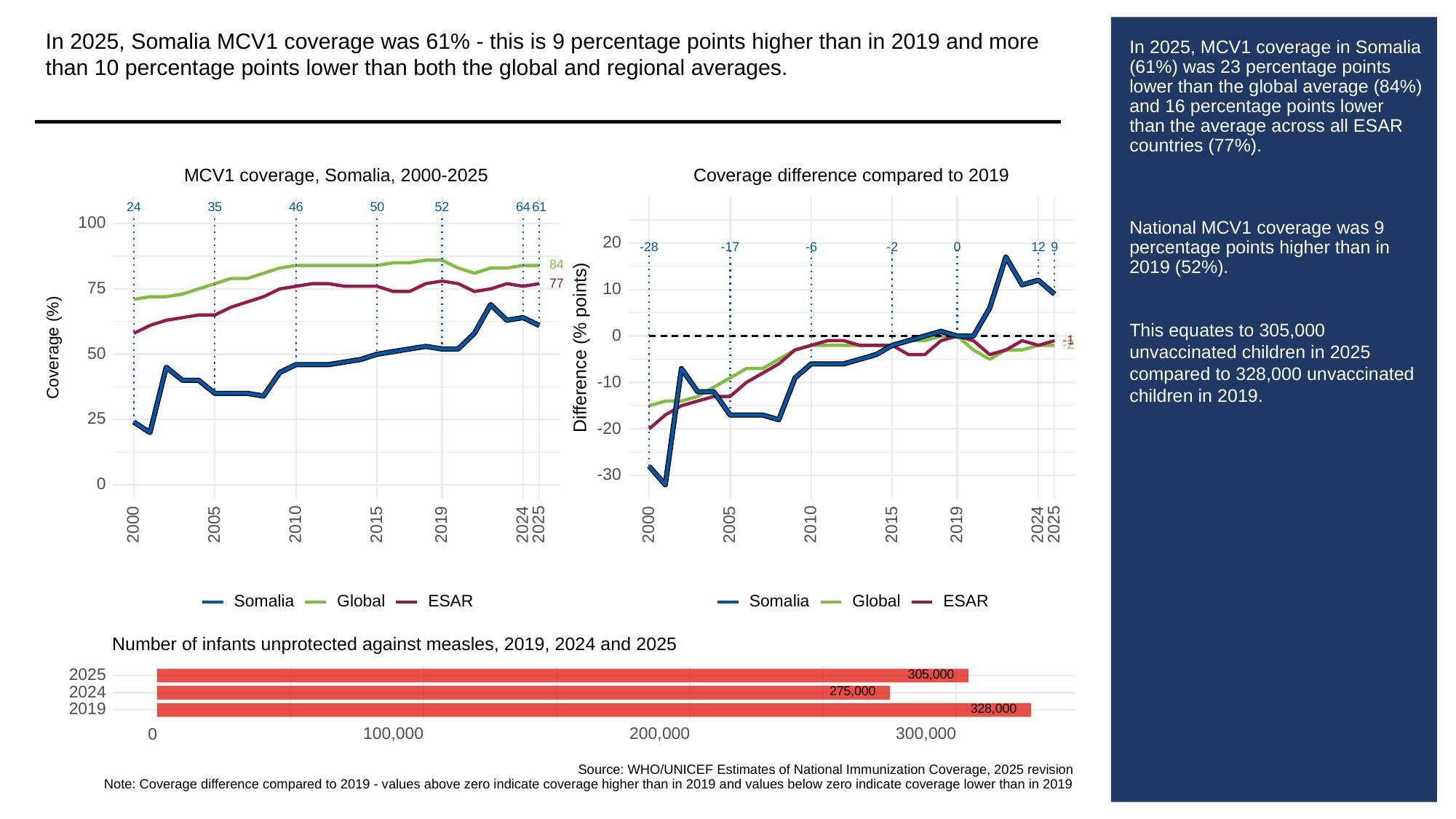

In 2025, Somalia MCV1 coverage was 61% - this is 9 percentage points higher than in 2019 and more than 10 percentage points lower than both the global and regional averages.
# In 2025, MCV1 coverage in Somalia (61%) was 23 percentage points lower than the global average (84%) and 16 percentage points lower than the average across all ESAR countries (77%).

National MCV1 coverage was 9 percentage points higher than in 2019 (52%).

This equates to 305,000 unvaccinated children in 2025 compared to 328,000 unvaccinated children in 2019.

MCV1 coverage, Somalia, 2000-2025
Coverage difference compared to 2019

35
46
50
52
64
61
24
100

20
-28
-6
0
9
-17
-2
12

84

77

75
10

0
-1

Difference (% points)
Coverage (%)
-2
50

-10

25

-20

-30

0

2000
2005
2010
2015
2019
2024
2025
2000
2005
2010
2015
2019
2024
2025
Somalia
Global
ESAR
Somalia
Global
ESAR

Number of infants unprotected against measles, 2019, 2024 and 2025

305,000
2025

275,000
2024

328,000
2019

100,000
200,000
300,000
0
Source: WHO/UNICEF Estimates of National Immunization Coverage, 2025 revision
Note: Coverage difference compared to 2019 - values above zero indicate coverage higher than in 2019 and values below zero indicate coverage lower than in 2019